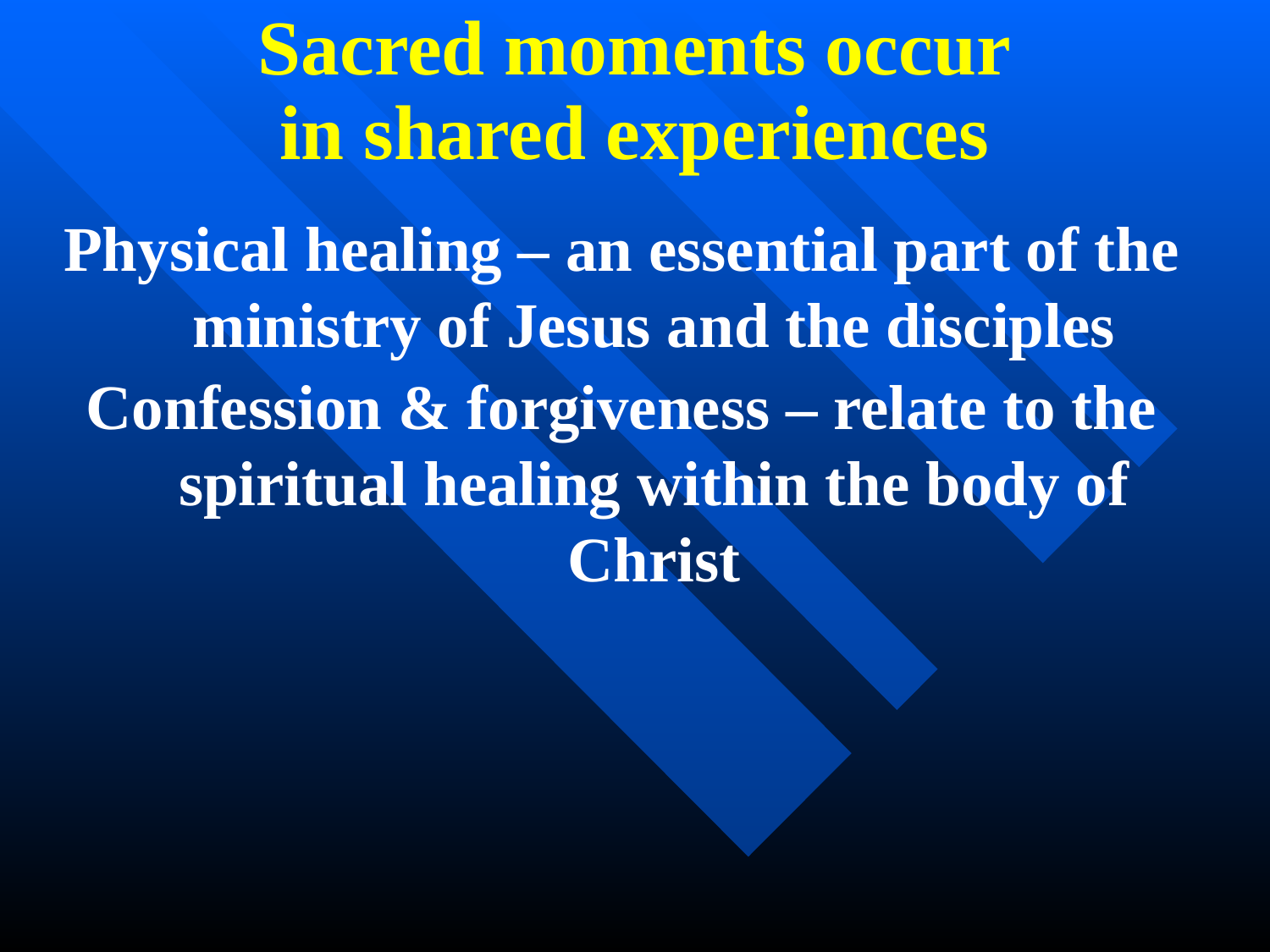

Sacred moments occur
in shared experiences
Physical healing – an essential part of the ministry of Jesus and the disciples
Confession & forgiveness – relate to the spiritual healing within the body of Christ